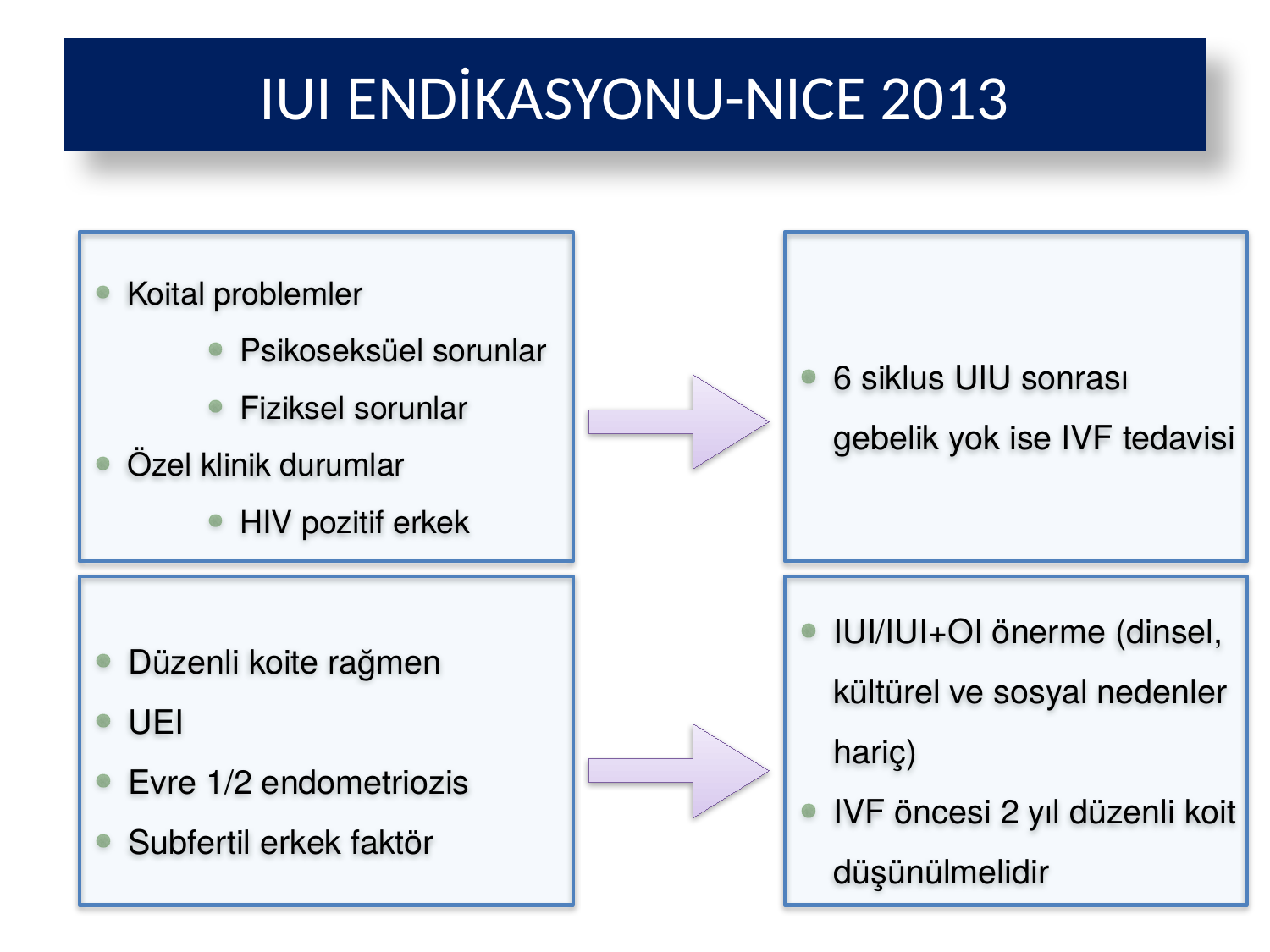

# IUI ENDİKASYONU-NICE 2013
Koital problemler
Psikoseksüel sorunlar
Fiziksel sorunlar
Özel klinik durumlar
HIV pozitif erkek
6 siklus UIU sonrası gebelik yok ise IVF tedavisi

Düzenli koite rağmen
UEI
Evre 1/2 endometriozis
Subfertil erkek faktör
IUI/IUI+OI önerme (dinsel, kültürel ve sosyal nedenler hariç)
IVF öncesi 2 yıl düzenli koit düşünülmelidir